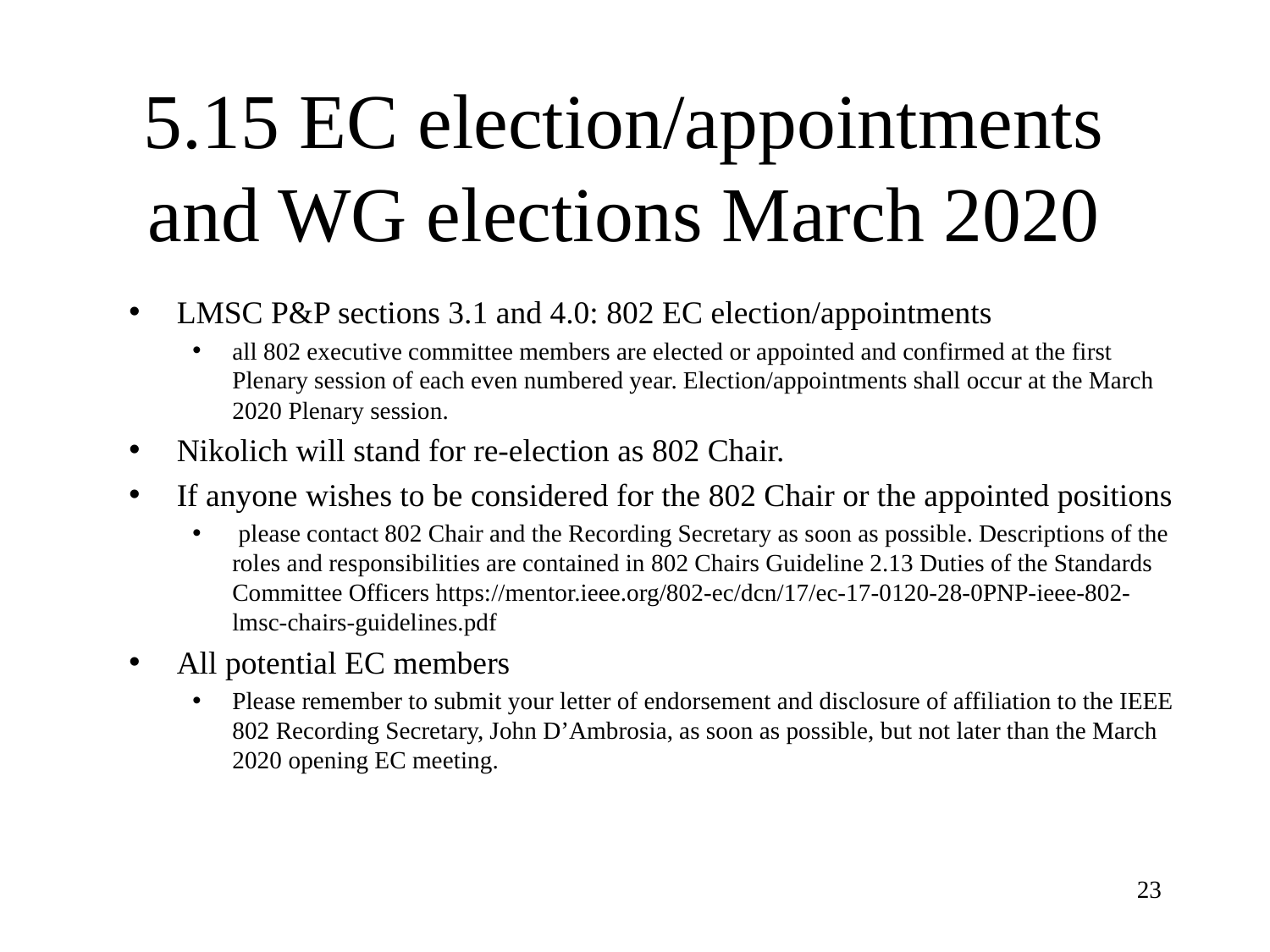

# 5.15 EC election/appointments and WG elections March 2020
LMSC P&P sections 3.1 and 4.0: 802 EC election/appointments
all 802 executive committee members are elected or appointed and confirmed at the first Plenary session of each even numbered year. Election/appointments shall occur at the March 2020 Plenary session.
Nikolich will stand for re-election as 802 Chair.
If anyone wishes to be considered for the 802 Chair or the appointed positions
 please contact 802 Chair and the Recording Secretary as soon as possible. Descriptions of the roles and responsibilities are contained in 802 Chairs Guideline 2.13 Duties of the Standards Committee Officers https://mentor.ieee.org/802-ec/dcn/17/ec-17-0120-28-0PNP-ieee-802-lmsc-chairs-guidelines.pdf
All potential EC members
Please remember to submit your letter of endorsement and disclosure of affiliation to the IEEE 802 Recording Secretary, John D’Ambrosia, as soon as possible, but not later than the March 2020 opening EC meeting.

23